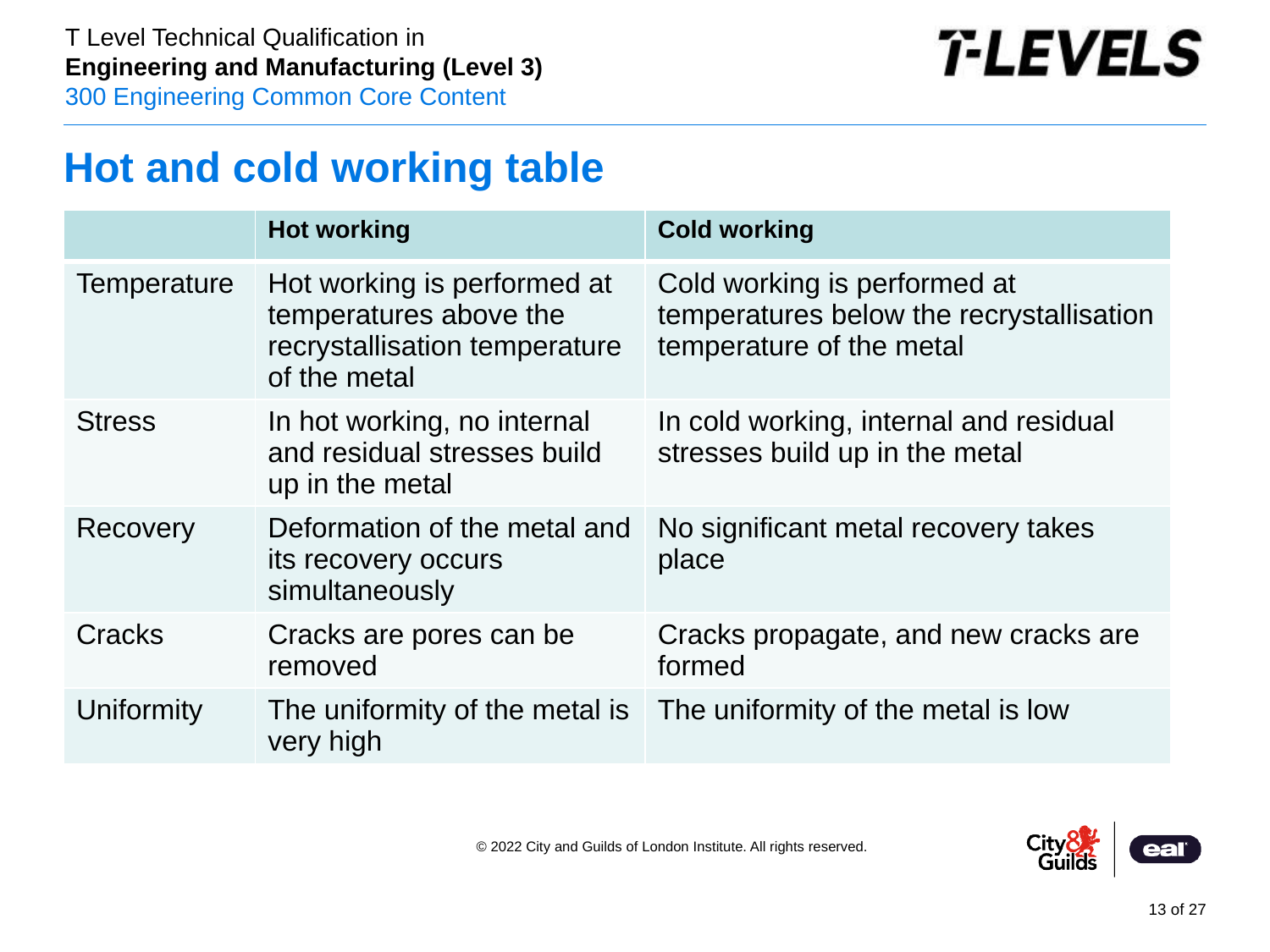

# Hot and cold working table
|  | Hot working | Cold working |
| --- | --- | --- |
| Temperature | Hot working is performed at temperatures above the recrystallisation temperature of the metal | Cold working is performed at temperatures below the recrystallisation temperature of the metal |
| Stress | In hot working, no internal and residual stresses build up in the metal | In cold working, internal and residual stresses build up in the metal |
| Recovery | Deformation of the metal and its recovery occurs simultaneously | No significant metal recovery takes place |
| Cracks | Cracks are pores can be removed | Cracks propagate, and new cracks are formed |
| Uniformity | The uniformity of the metal is very high | The uniformity of the metal is low |